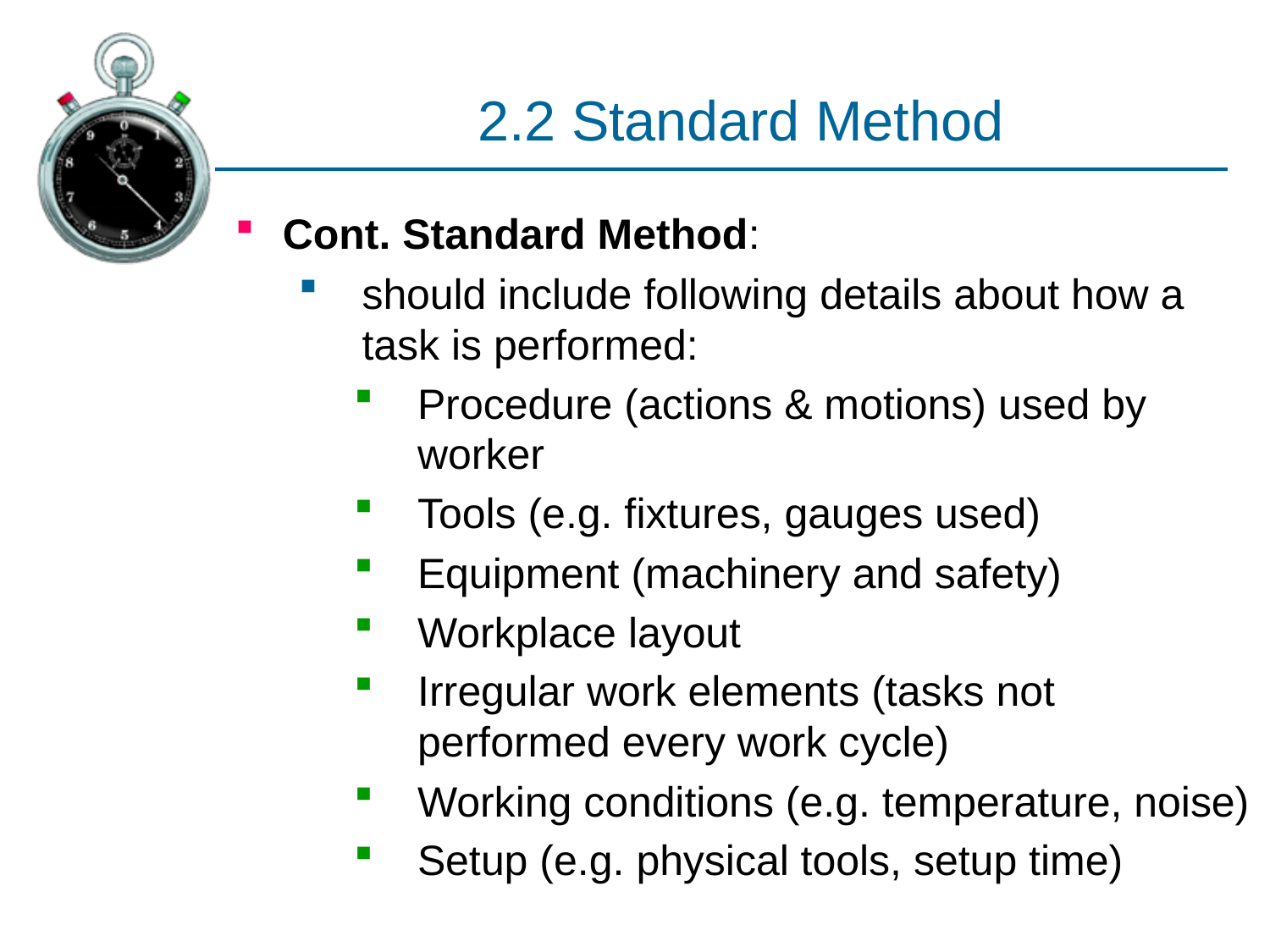

# 2.2 Standard Method
Cont. Standard Method:
should include following details about how a task is performed:
Procedure (actions & motions) used by worker
Tools (e.g. fixtures, gauges used)
Equipment (machinery and safety)
Workplace layout
Irregular work elements (tasks not performed every work cycle)
Working conditions (e.g. temperature, noise)
Setup (e.g. physical tools, setup time)